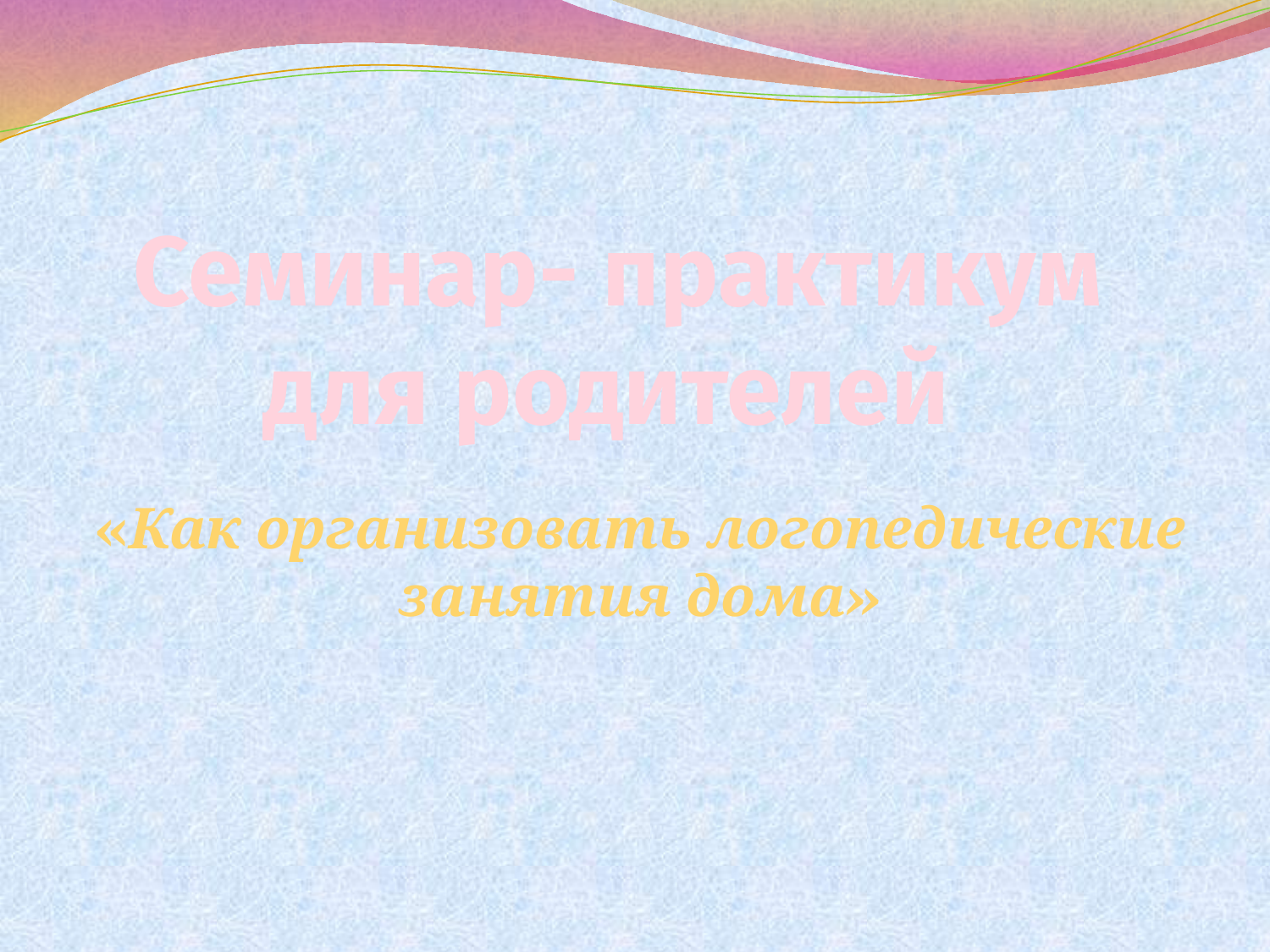

# Семинар- практикум для родителей
«Как организовать логопедические занятия дома»